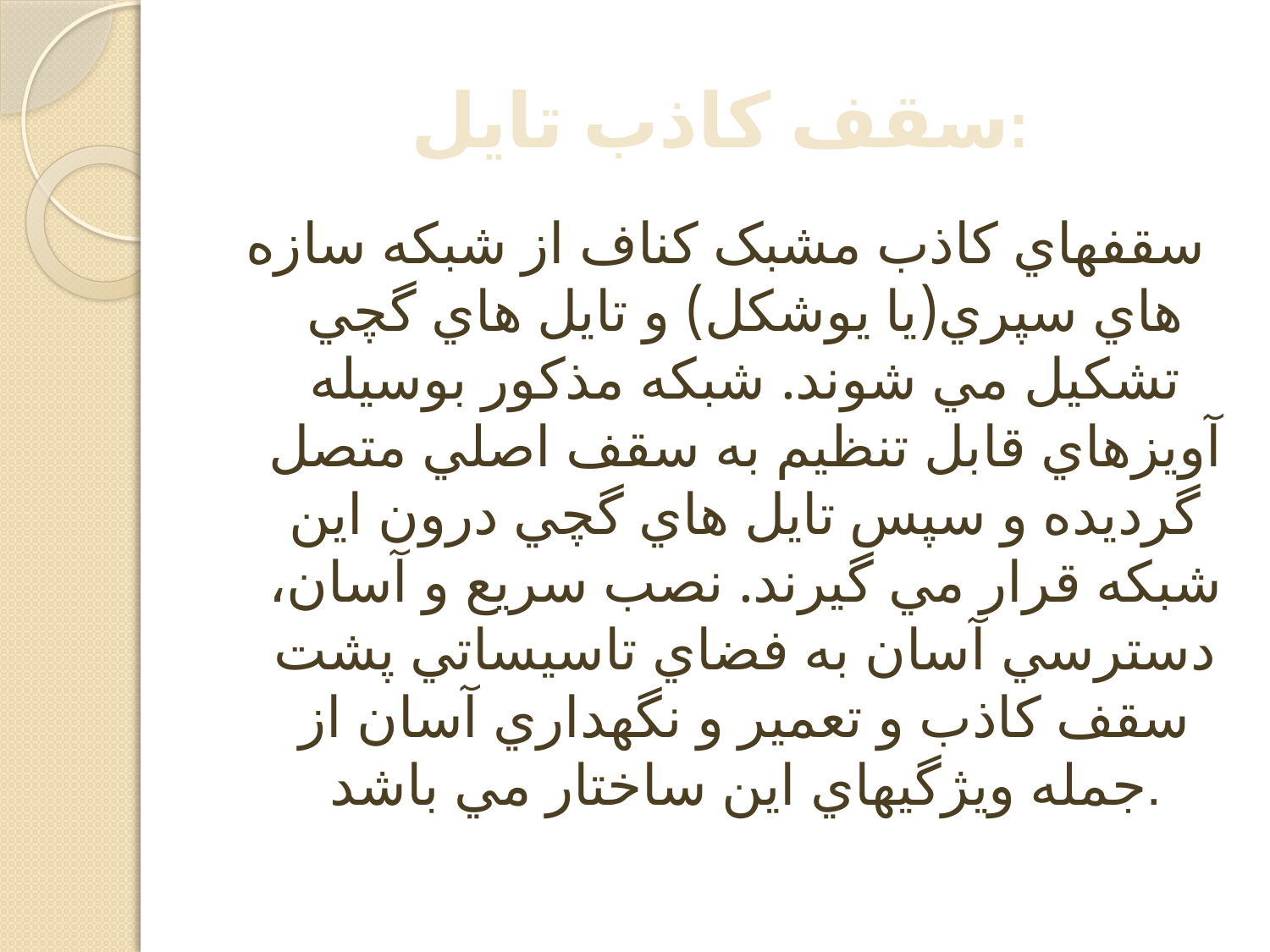

# سقف کاذب تایل:
سقفهاي کاذب مشبک کناف از شبکه سازه هاي سپري(يا یوشکل) و تايل هاي گچي تشکيل مي شوند. شبکه مذکور بوسيله آويزهاي قابل تنظيم به سقف اصلي متصل گرديده و سپس تايل هاي گچي درون اين شبکه قرار مي گيرند. نصب سريع و آسان، دسترسي آسان به فضاي تاسيساتي پشت سقف کاذب و تعمير و نگهداري آسان از جمله ويژگيهاي اين ساختار مي باشد.